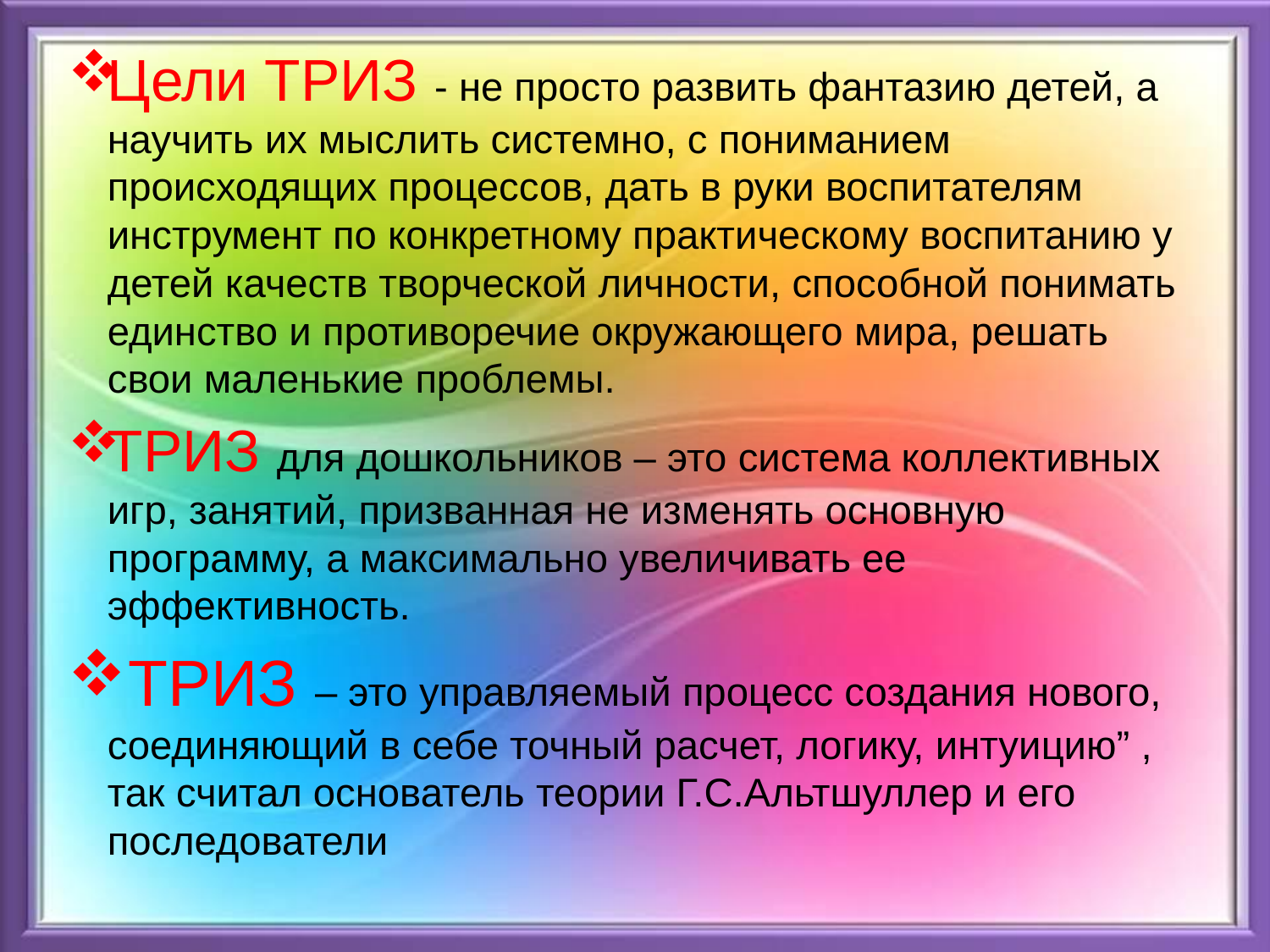

#
Цели ТРИЗ - не просто развить фантазию детей, а научить их мыслить системно, с пониманием происходящих процессов, дать в руки воспитателям инструмент по конкретному практическому воспитанию у детей качеств творческой личности, способной понимать единство и противоречие окружающего мира, решать свои маленькие проблемы.
ТРИЗ для дошкольников – это система коллективных игр, занятий, призванная не изменять основную программу, а максимально увеличивать ее эффективность.
 ТРИЗ – это управляемый процесс создания нового, соединяющий в себе точный расчет, логику, интуицию” , так считал основатель теории Г.С.Альтшуллер и его последователи